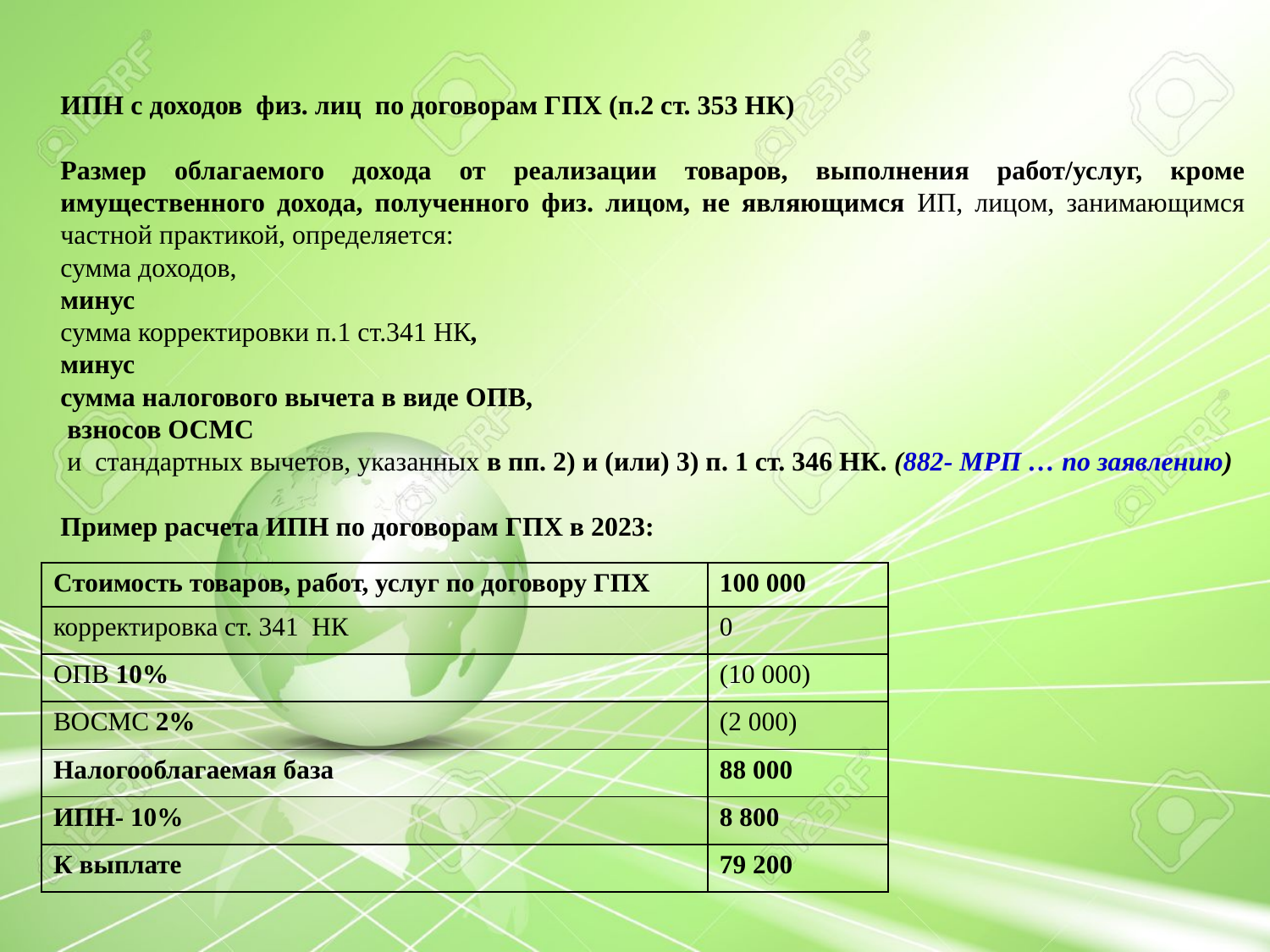

ИПН с доходов  физ. лиц  по договорам ГПХ (п.2 ст. 353 НК)

Размер облагаемого дохода от реализации товаров, выполнения работ/услуг, кроме имущественного дохода, полученного физ. лицом, не являющимся ИП, лицом, занимающимся частной практикой, определяется:
сумма доходов,
минус
сумма корректировки п.1 ст.341 НК,
минус
сумма налогового вычета в виде ОПВ,
 взносов ОСМС
 и  стандартных вычетов, указанных в пп. 2) и (или) 3) п. 1 ст. 346 НК. (882- МРП … по заявлению)

Пример расчета ИПН по договорам ГПХ в 2023:
| Стоимость товаров, работ, услуг по договору ГПХ | 100 000 |
| --- | --- |
| корректировка ст. 341 НК | 0 |
| ОПВ 10% | (10 000) |
| ВОСМС 2% | (2 000) |
| Налогооблагаемая база | 88 000 |
| ИПН- 10% | 8 800 |
| К выплате | 79 200 |